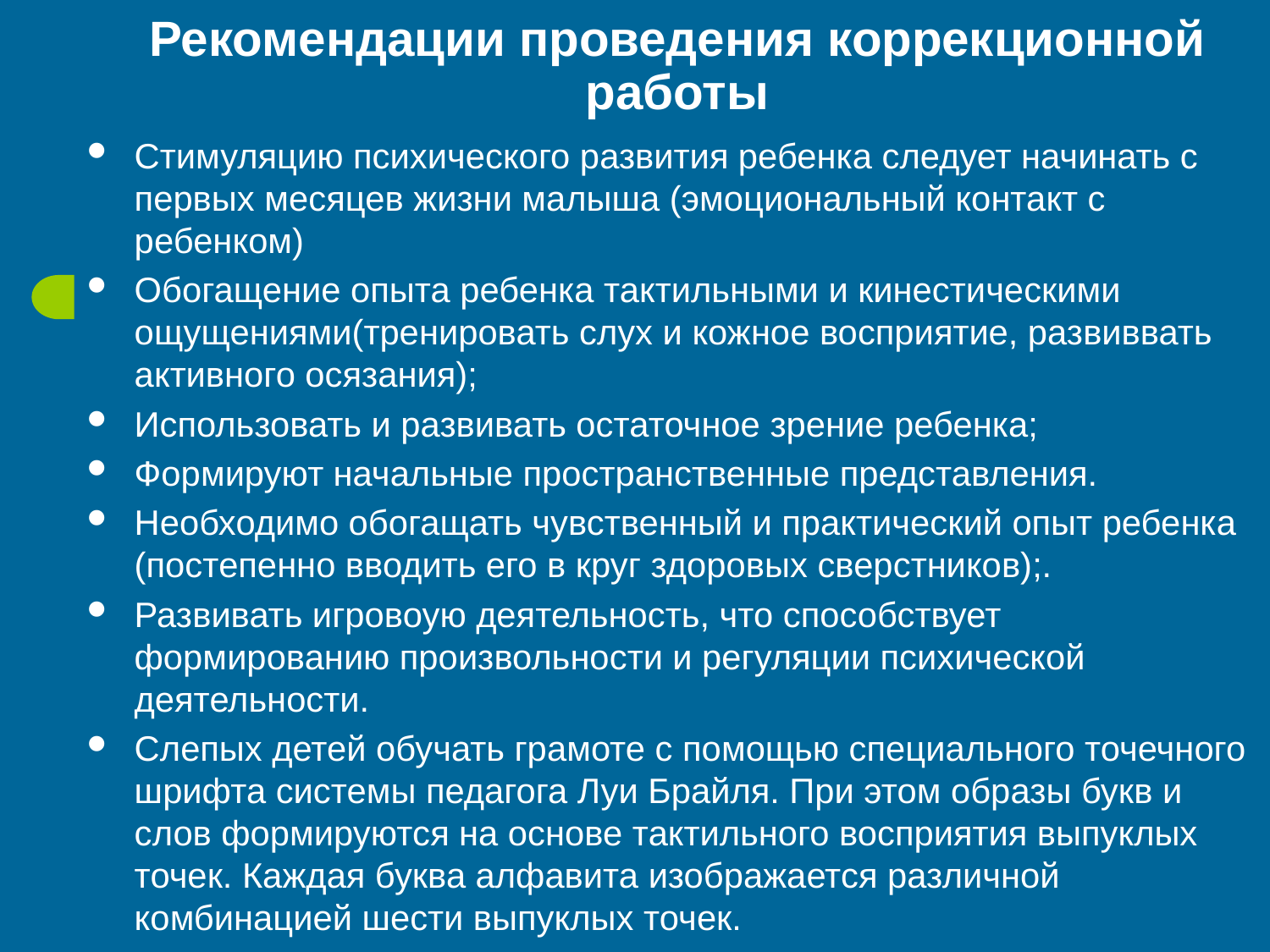

# Рекомендации проведения коррекционной работы
Стимуляцию психического развития ребенка следует начинать с первых месяцев жизни малыша (эмоциональный контакт с ребенком)
Обогащение опыта ребенка тактильными и кинестическими ощущениями(тренировать слух и кожное восприятие, развиввать активного осязания);
Использовать и развивать остаточное зрение ребенка;
Формируют начальные пространственные представления.
Необходимо обогащать чувственный и практический опыт ребенка (постепенно вводить его в круг здоровых сверстников);.
Развивать игровоую деятельность, что способствует формированию произвольности и регуляции психической деятельности.
Слепых детей обучать грамоте с помощью специального точечного шрифта системы педагога Луи Брайля. При этом образы букв и слов формируются на основе тактильного восприятия выпуклых точек. Каждая буква алфавита изображается различной комбинацией шести выпуклых точек.